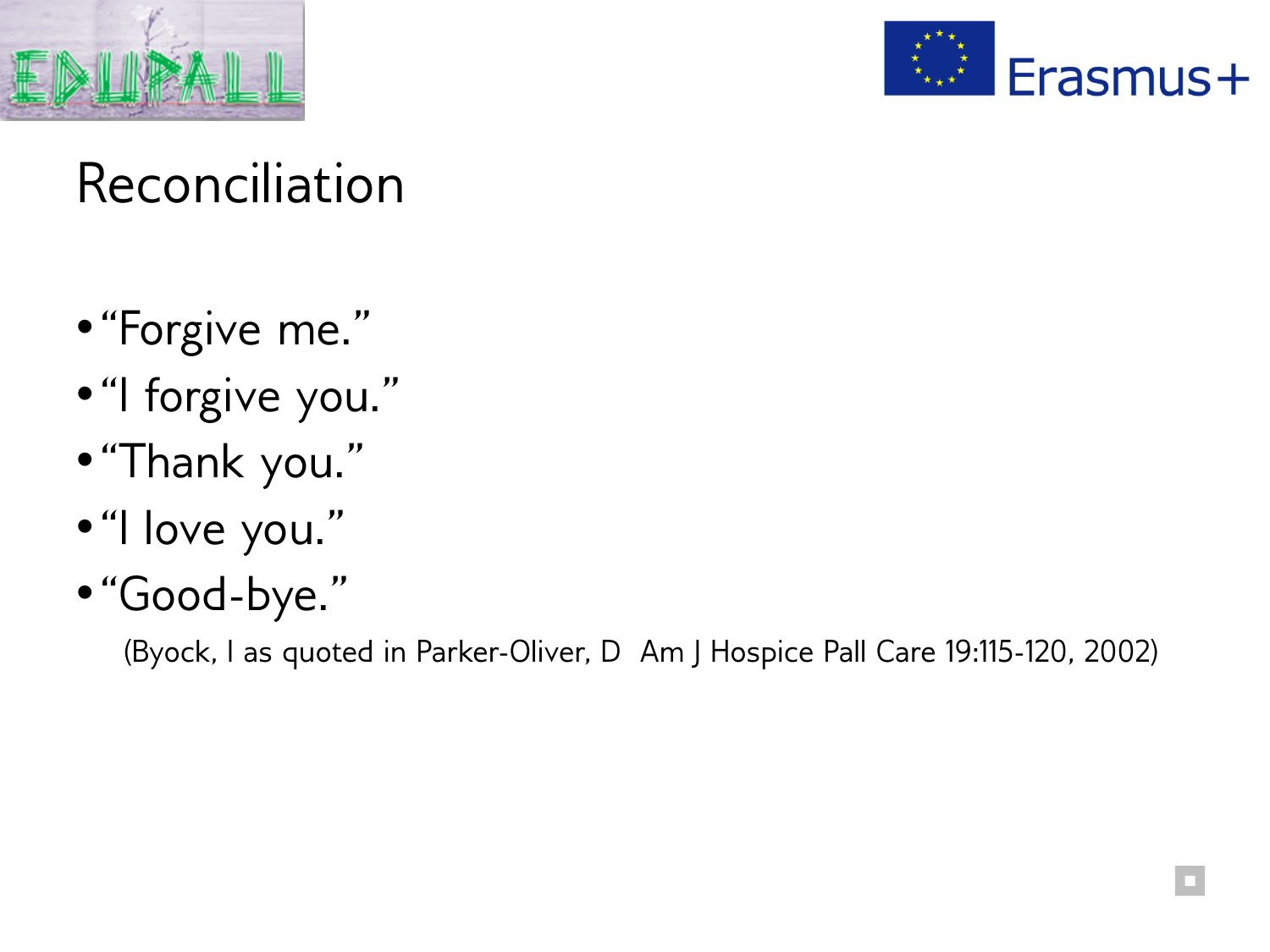

# Reconciliation
“Forgive me.”
“I forgive you.”
“Thank you.”
“I love you.”
“Good-bye.”
     (Byock, I as quoted in Parker-Oliver, D  Am J Hospice Pall Care 19:115-120, 2002)